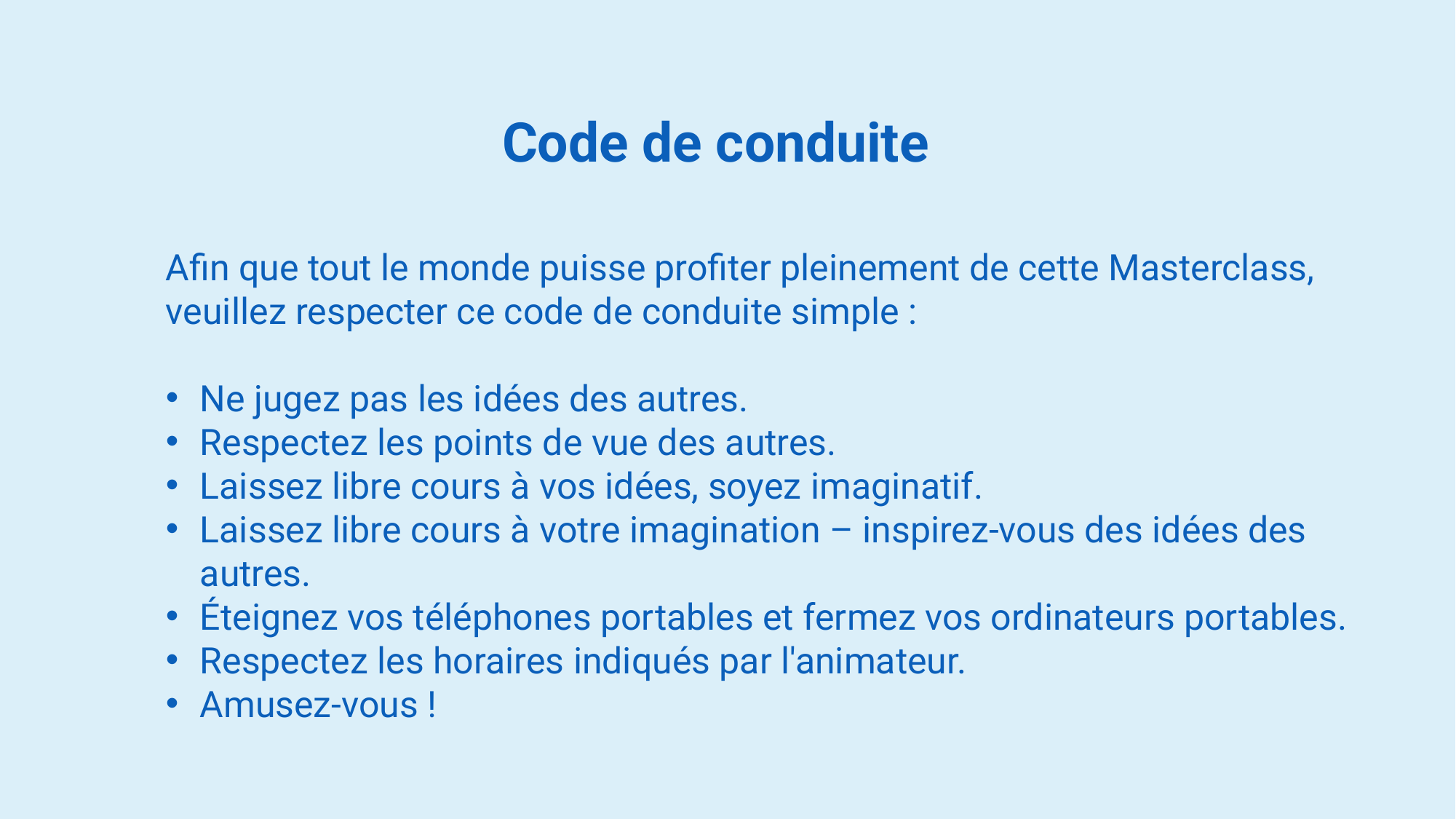

Code de conduite
Afin que tout le monde puisse profiter pleinement de cette Masterclass, veuillez respecter ce code de conduite simple :

Ne jugez pas les idées des autres.
Respectez les points de vue des autres.
Laissez libre cours à vos idées, soyez imaginatif.
Laissez libre cours à votre imagination – inspirez-vous des idées des autres.
Éteignez vos téléphones portables et fermez vos ordinateurs portables.
Respectez les horaires indiqués par l'animateur.
Amusez-vous !